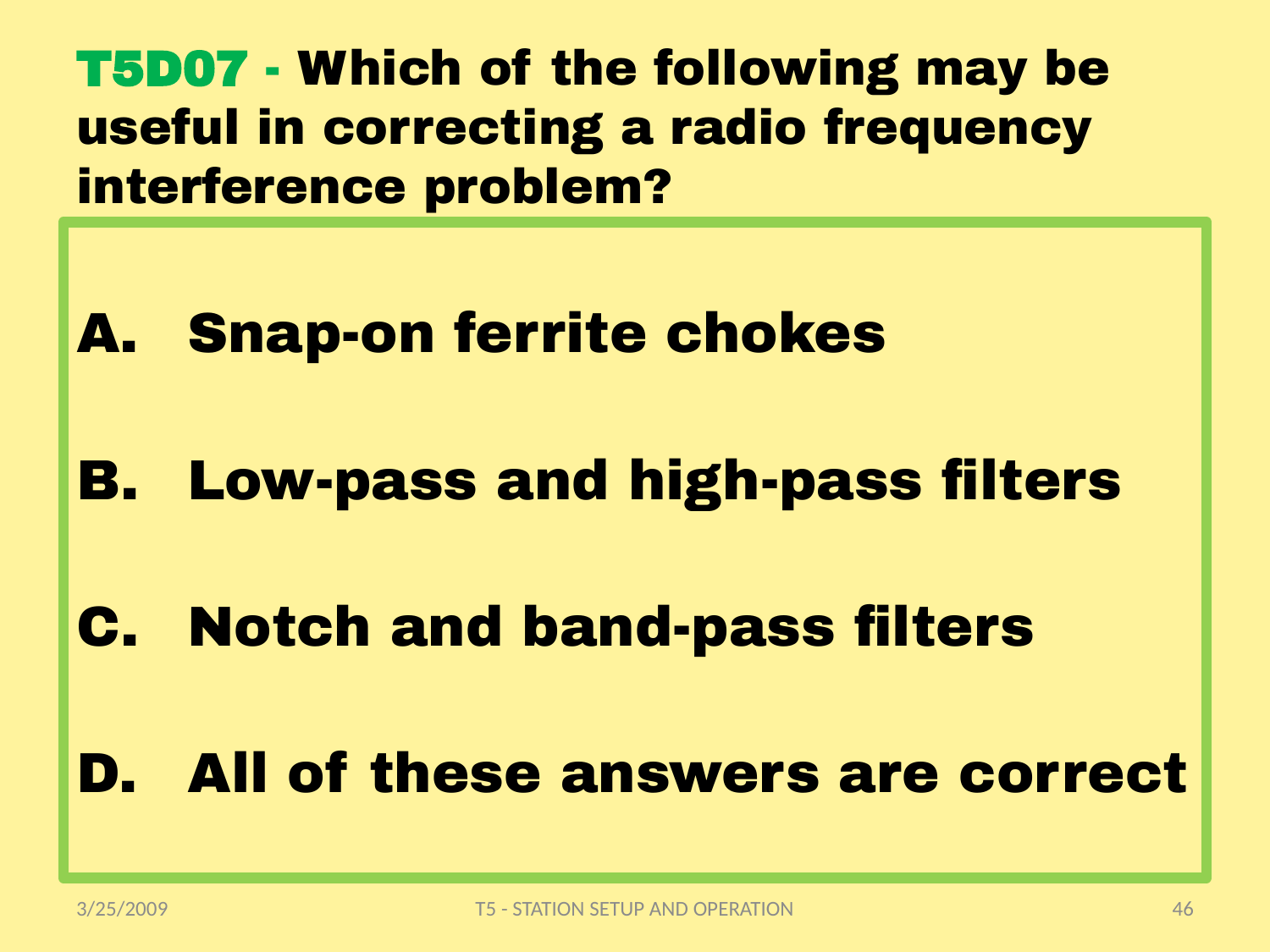

# T5D07 - Which of the following may be useful in correcting a radio frequency interference problem?
Snap-on ferrite chokes
Low-pass and high-pass filters
Notch and band-pass filters
All of these answers are correct
3/25/2009
T5 - STATION SETUP AND OPERATION
46